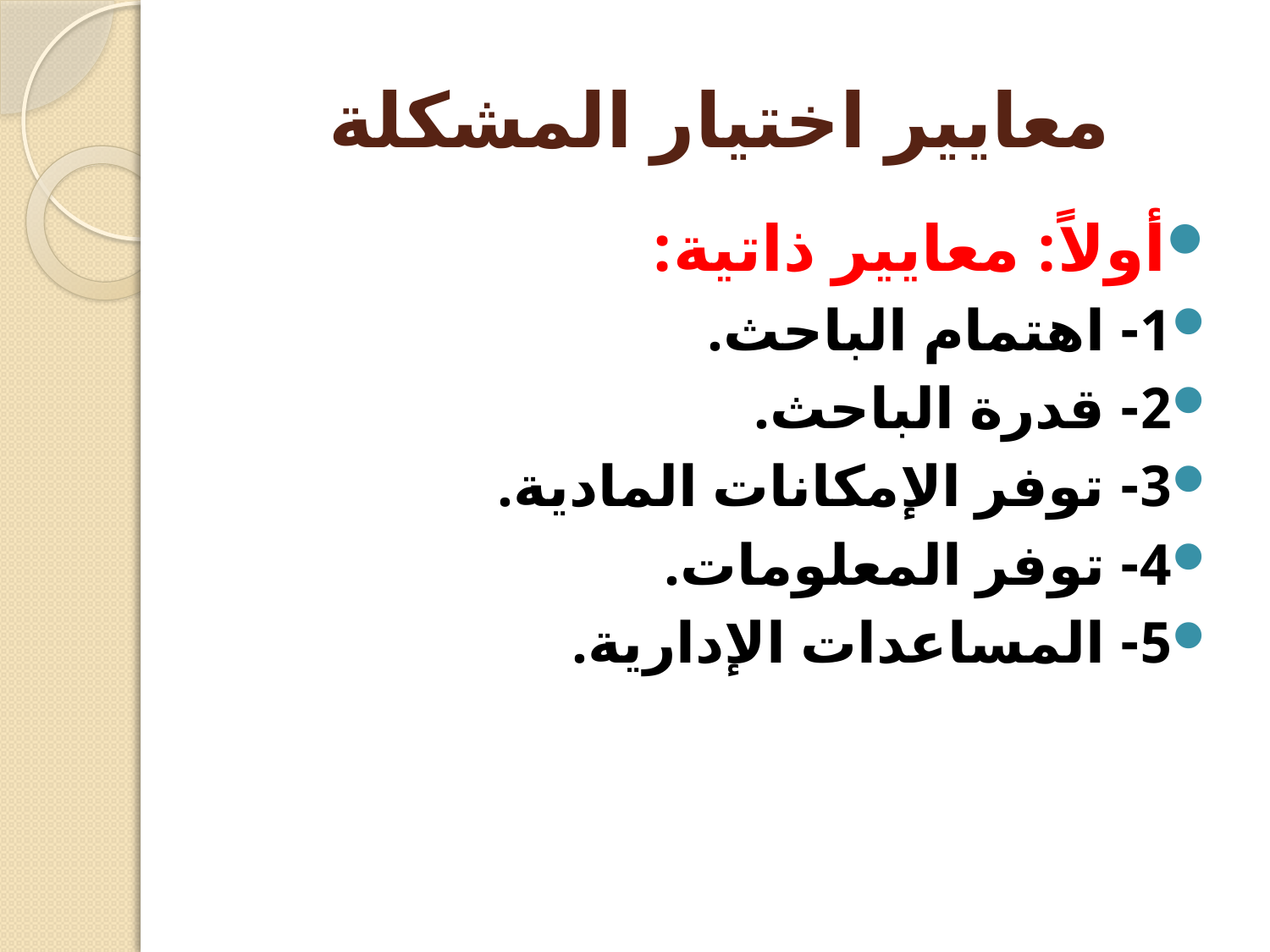

# معايير اختيار المشكلة
أولاً: معايير ذاتية:
1- اهتمام الباحث.
2- قدرة الباحث.
3- توفر الإمكانات المادية.
4- توفر المعلومات.
5- المساعدات الإدارية.